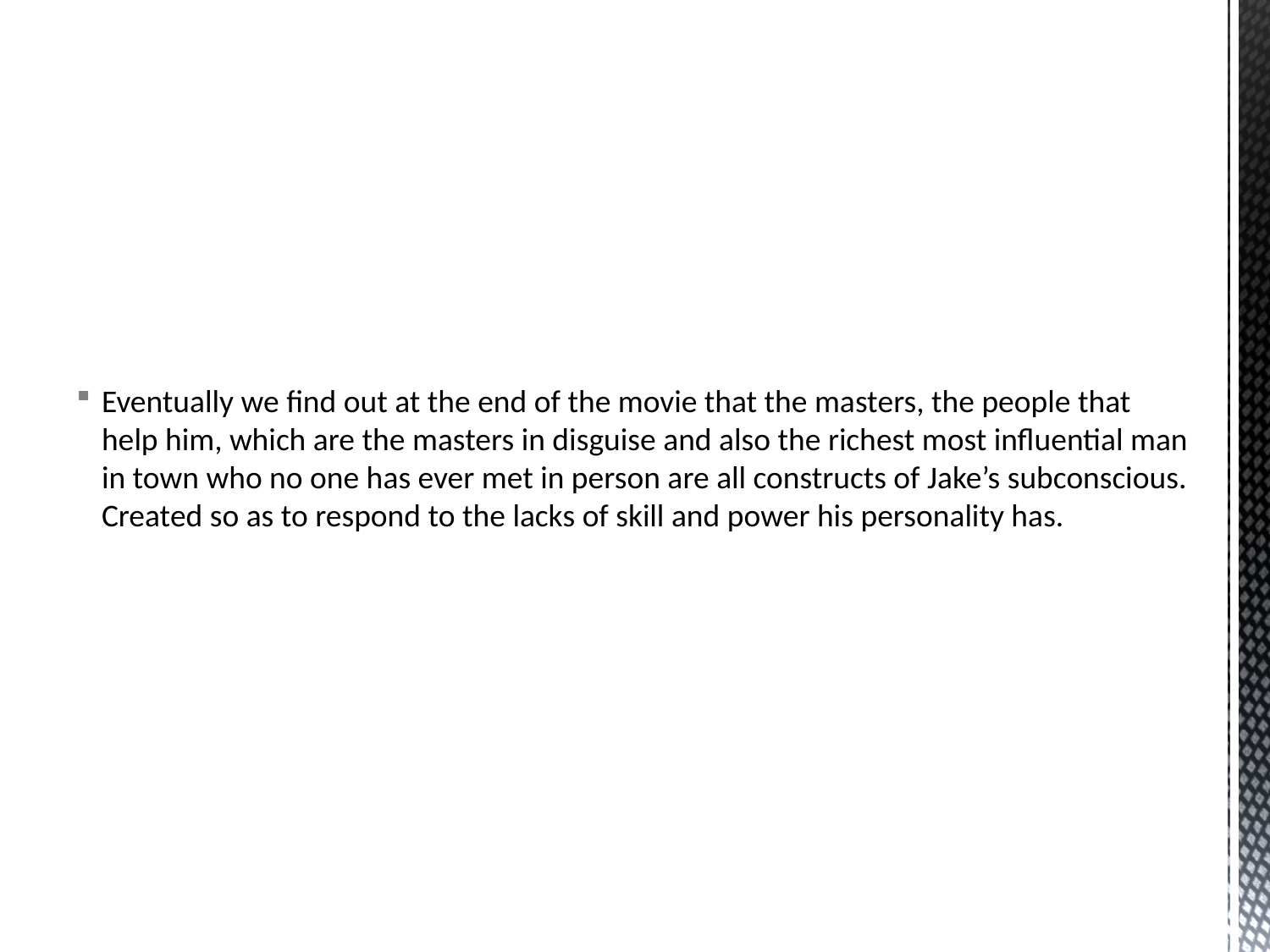

Eventually we find out at the end of the movie that the masters, the people that help him, which are the masters in disguise and also the richest most influential man in town who no one has ever met in person are all constructs of Jake’s subconscious. Created so as to respond to the lacks of skill and power his personality has.